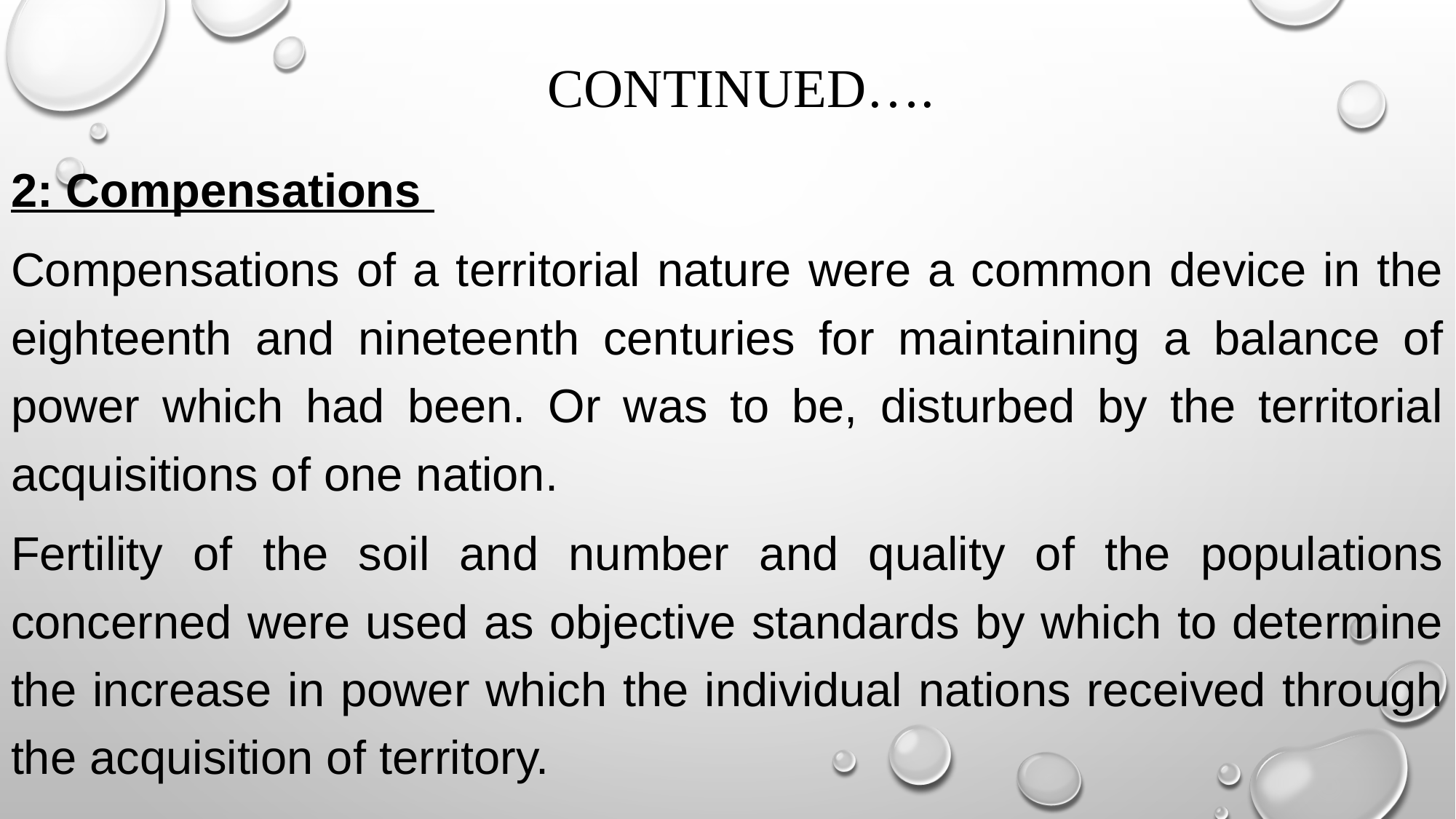

# continued….
2: Compensations
Compensations of a territorial nature were a common device in the eighteenth and nineteenth centuries for maintaining a balance of power which had been. Or was to be, disturbed by the territorial acquisitions of one nation.
Fertility of the soil and number and quality of the populations concerned were used as objective standards by which to determine the increase in power which the individual nations received through the acquisition of territory.